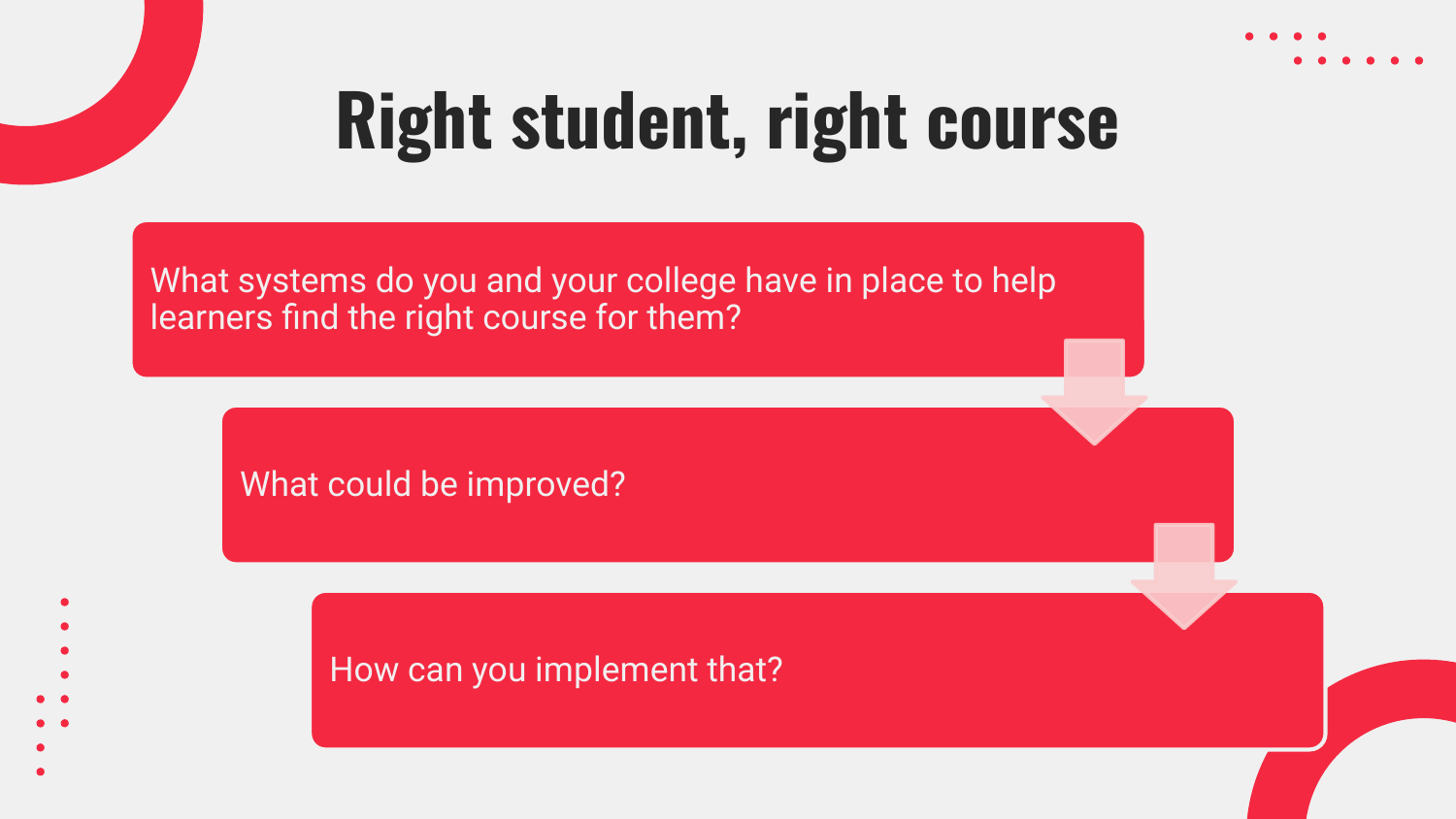

Right student, right course
What systems do you and your college have in place to help learners find the right course for them?
What could be improved?
How can you implement that?